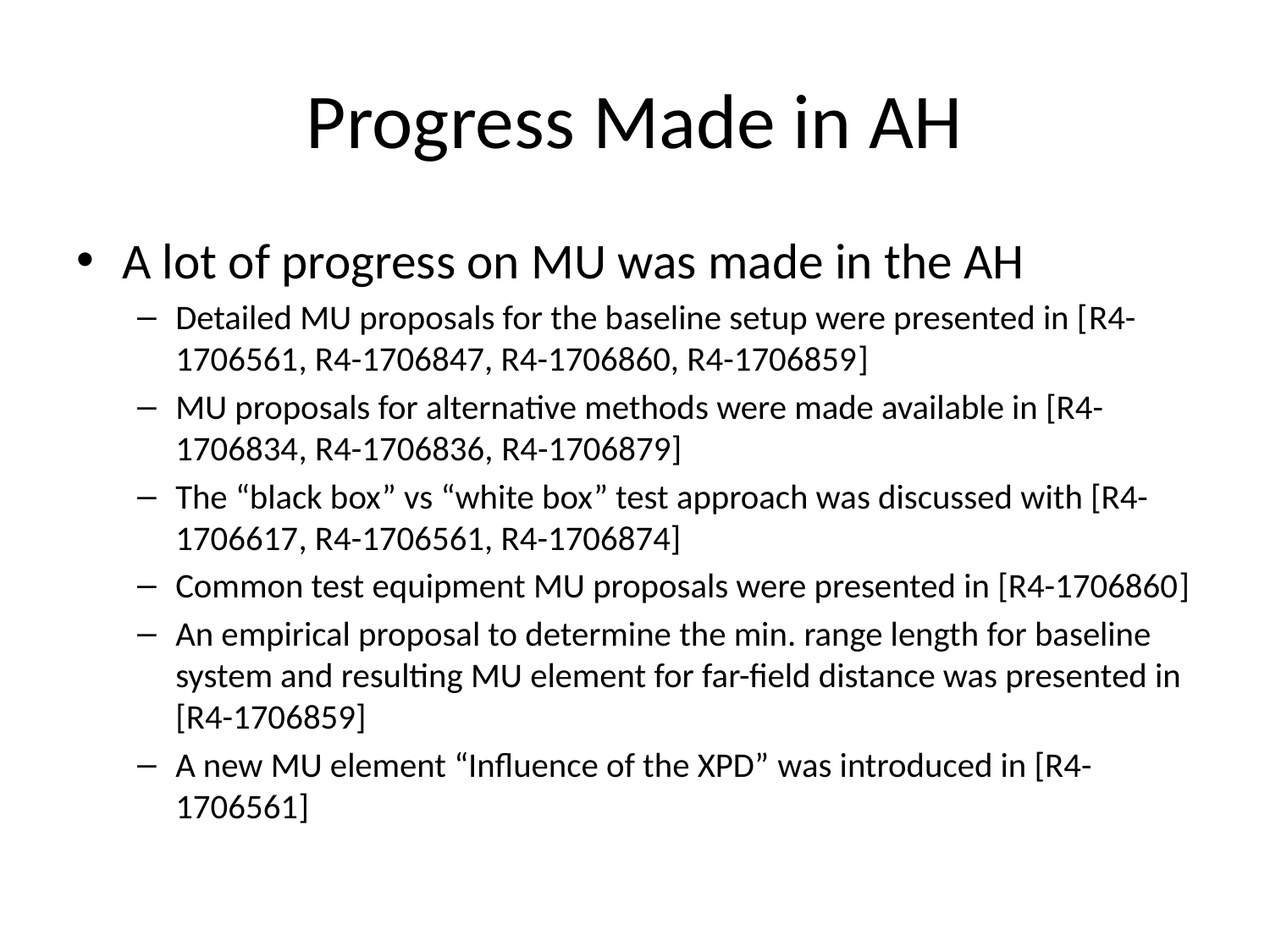

# Progress Made in AH
A lot of progress on MU was made in the AH
Detailed MU proposals for the baseline setup were presented in [R4-1706561, R4-1706847, R4-1706860, R4-1706859]
MU proposals for alternative methods were made available in [R4-1706834, R4-1706836, R4-1706879]
The “black box” vs “white box” test approach was discussed with [R4-1706617, R4-1706561, R4-1706874]
Common test equipment MU proposals were presented in [R4-1706860]
An empirical proposal to determine the min. range length for baseline system and resulting MU element for far-field distance was presented in [R4-1706859]
A new MU element “Influence of the XPD” was introduced in [R4-1706561]